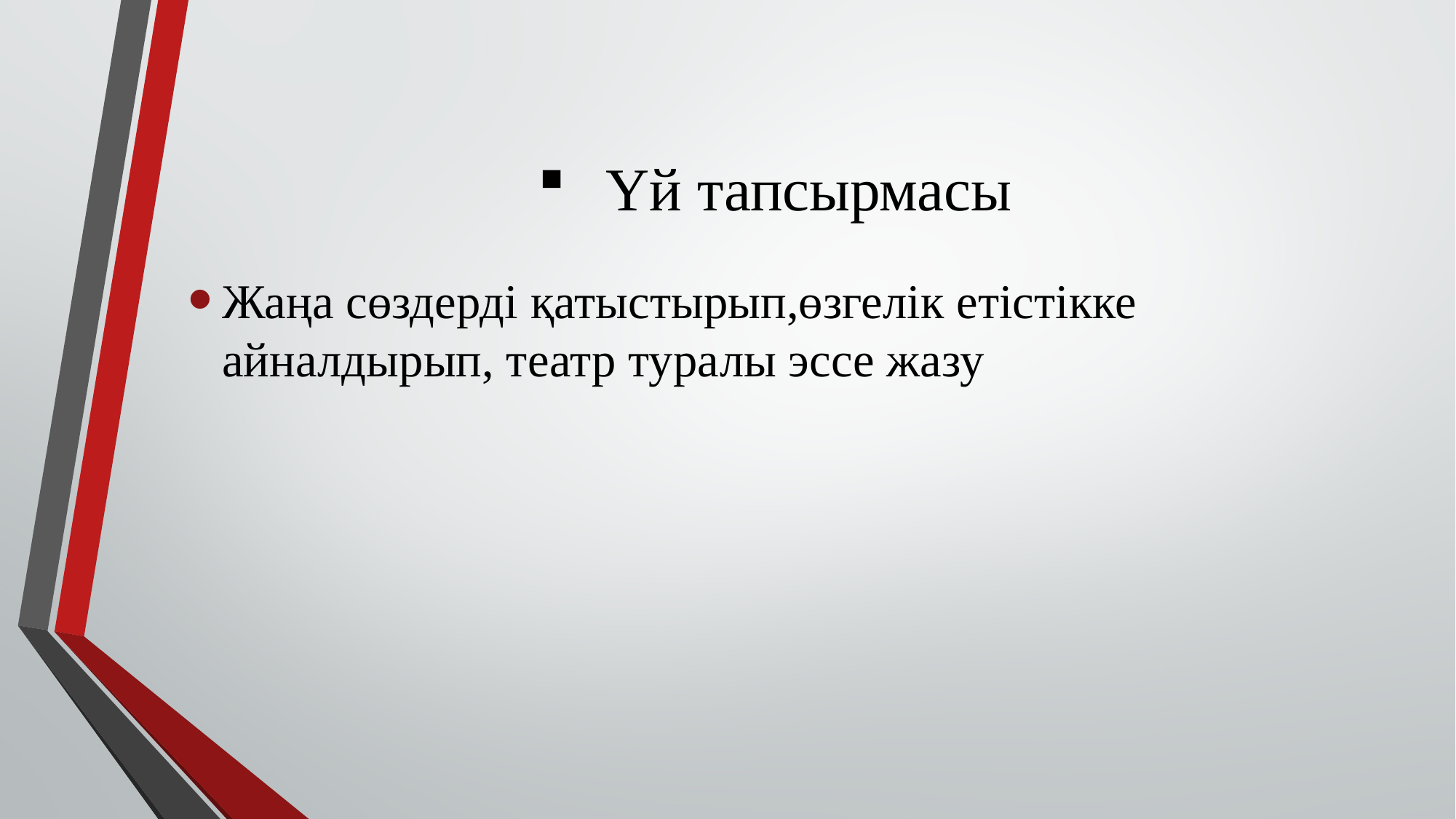

# Үй тапсырмасы
Жаңа сөздерді қатыстырып,өзгелік етістікке айналдырып, театр туралы эссе жазу